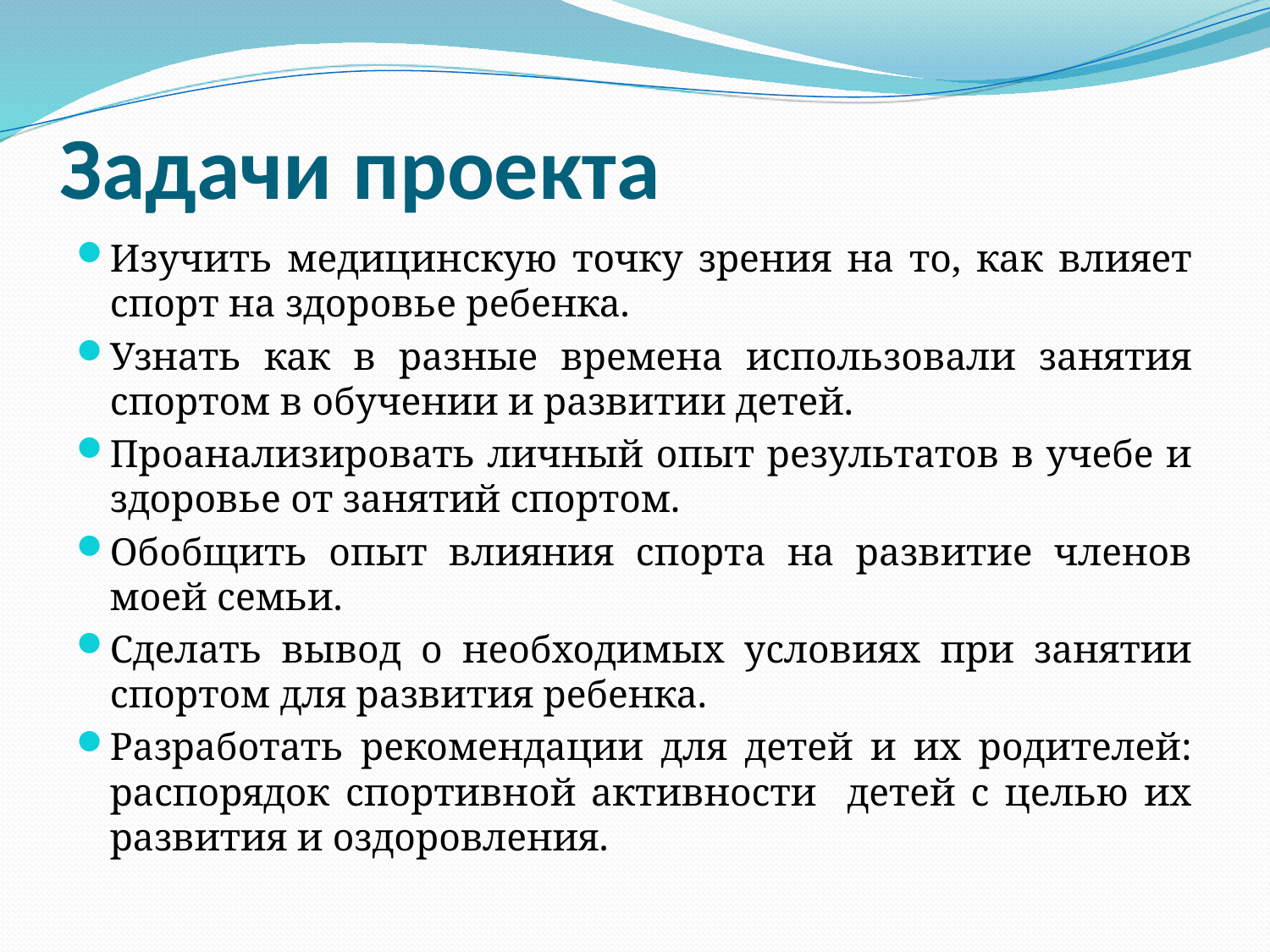

# Задачи проекта
Изучить медицинскую точку зрения на то, как влияет спорт на здоровье ребенка.
Узнать как в разные времена использовали занятия спортом в обучении и развитии детей.
Проанализировать личный опыт результатов в учебе и здоровье от занятий спортом.
Обобщить опыт влияния спорта на развитие членов моей семьи.
Сделать вывод о необходимых условиях при занятии спортом для развития ребенка.
Разработать рекомендации для детей и их родителей: распорядок спортивной активности  детей с целью их развития и оздоровления.